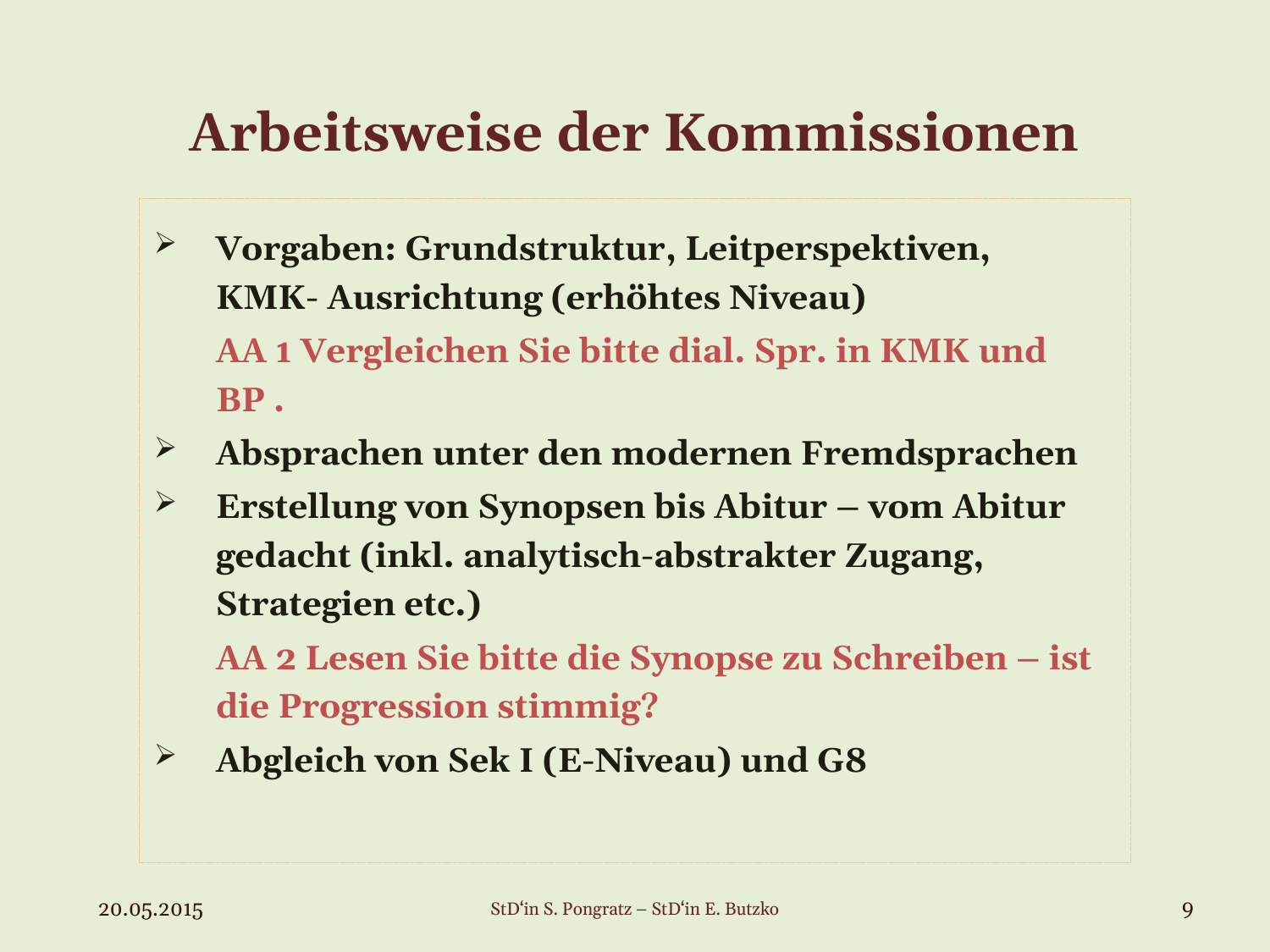

# Arbeitsweise der Kommissionen
Vorgaben: Grundstruktur, Leitperspektiven,
KMK- Ausrichtung (erhöhtes Niveau)
	AA 1 Vergleichen Sie bitte dial. Spr. in KMK und BP .
Absprachen unter den modernen Fremdsprachen
Erstellung von Synopsen bis Abitur – vom Abitur gedacht (inkl. analytisch-abstrakter Zugang, Strategien etc.)
	AA 2 Lesen Sie bitte die Synopse zu Schreiben – ist die Progression stimmig?
Abgleich von Sek I (E-Niveau) und G8

20.05.2015

StD‘in S. Pongratz – StD‘in E. Butzko
9